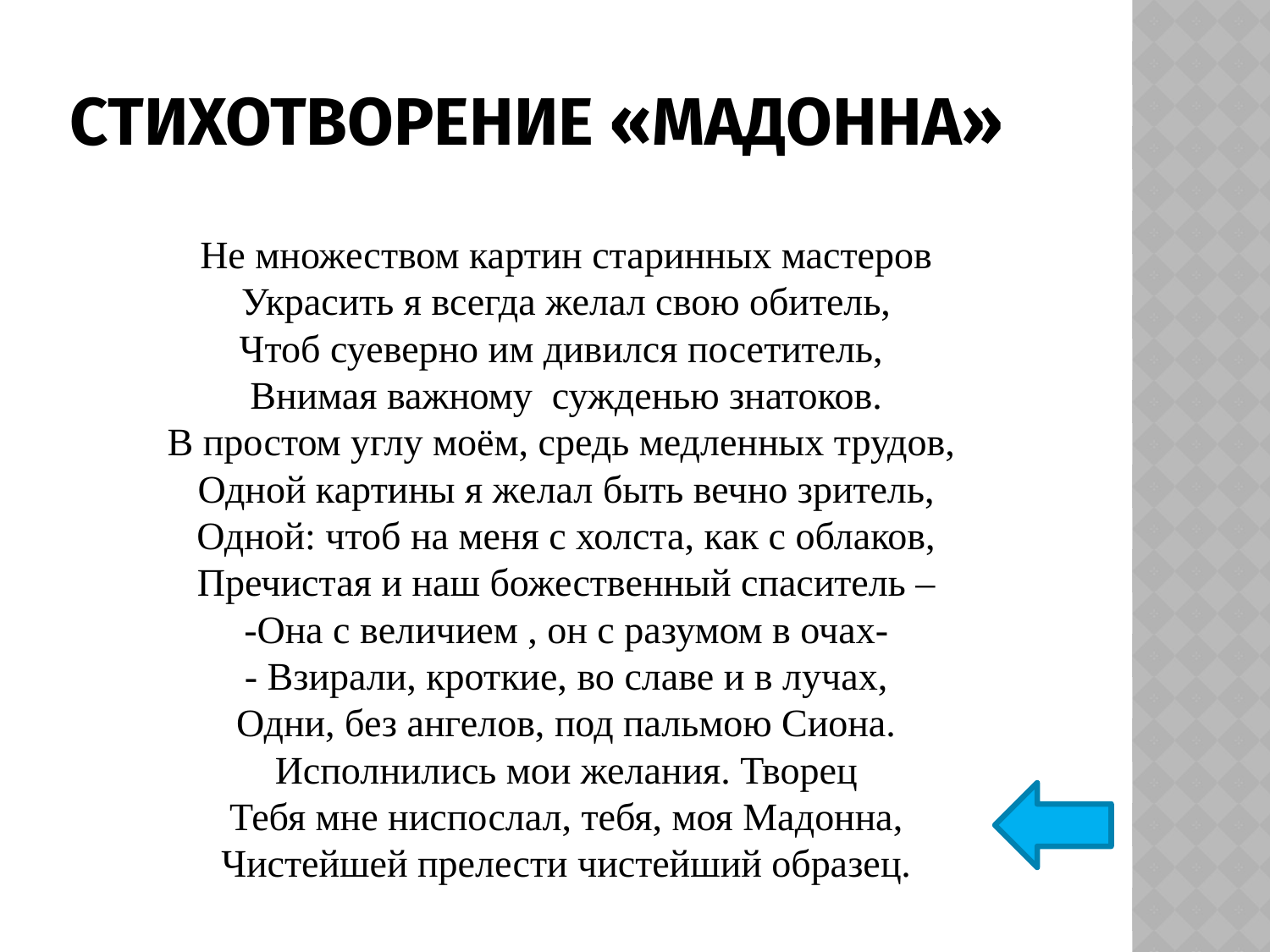

# стихотворение «Мадонна»
Не множеством картин старинных мастеров
Украсить я всегда желал свою обитель,
Чтоб суеверно им дивился посетитель,
Внимая важному  сужденью знатоков.
В простом углу моём, средь медленных трудов,
Одной картины я желал быть вечно зритель,
Одной: чтоб на меня с холста, как с облаков,
Пречистая и наш божественный спаситель –
-Она с величием , он с разумом в очах-
- Взирали, кроткие, во славе и в лучах,
Одни, без ангелов, под пальмою Сиона.
Исполнились мои желания. Творец
Тебя мне ниспослал, тебя, моя Мадонна,
Чистейшей прелести чистейший образец.